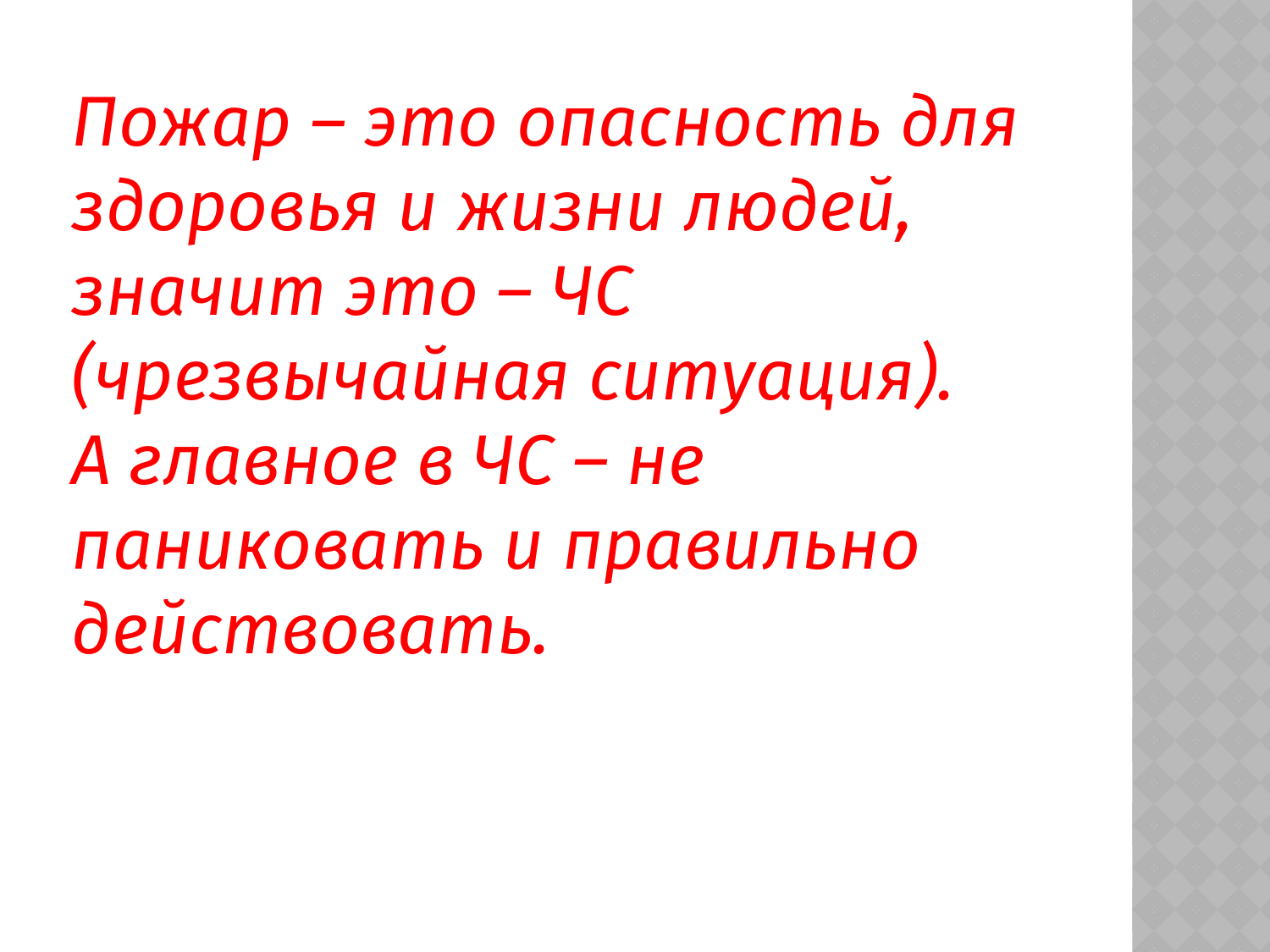

Пожар – это опасность для здоровья и жизни людей, значит это – ЧС (чрезвычайная ситуация).
А главное в ЧС – не паниковать и правильно действовать.